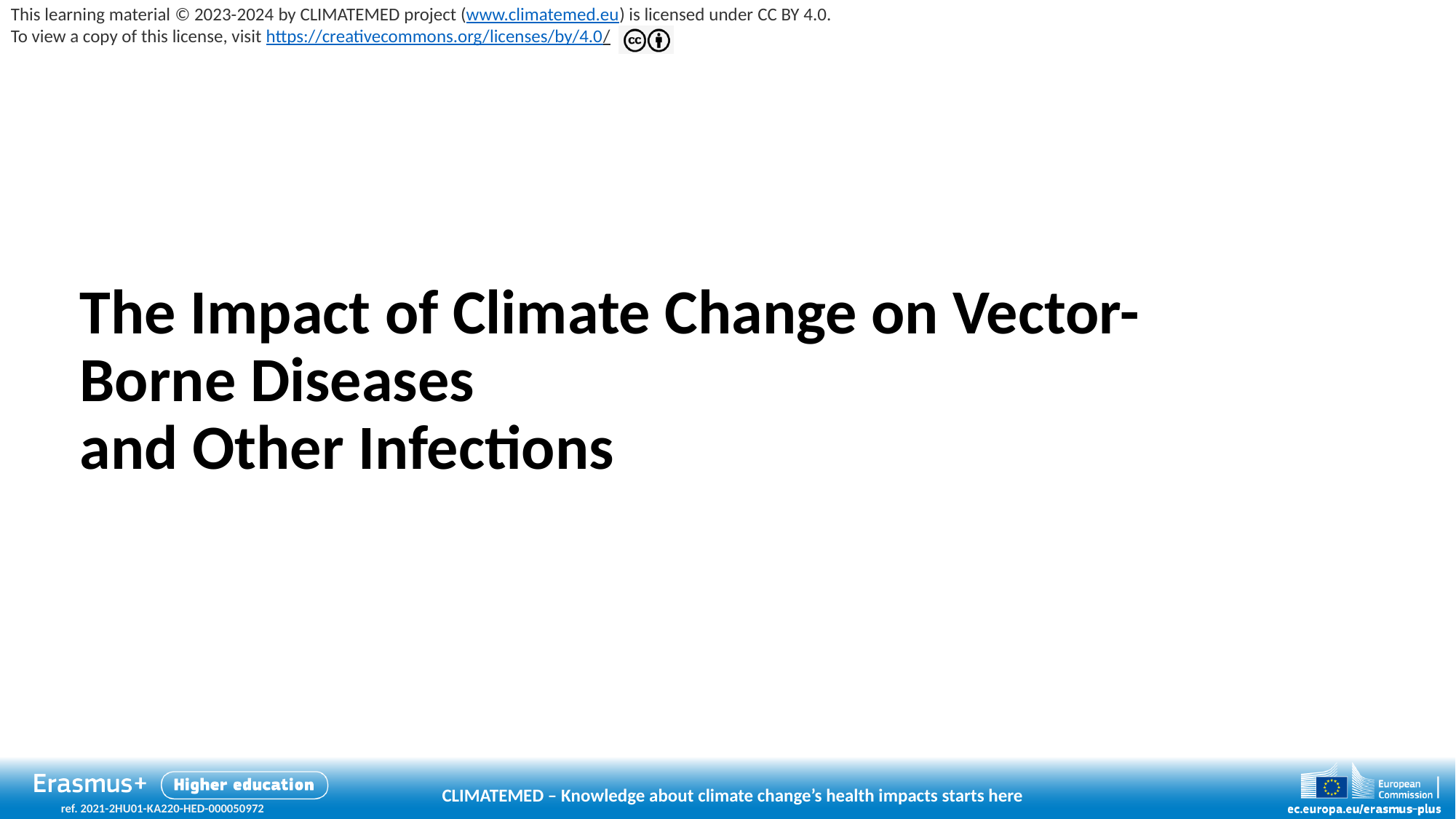

# The Impact of Climate Change on Vector-Borne Diseases and Other Infections